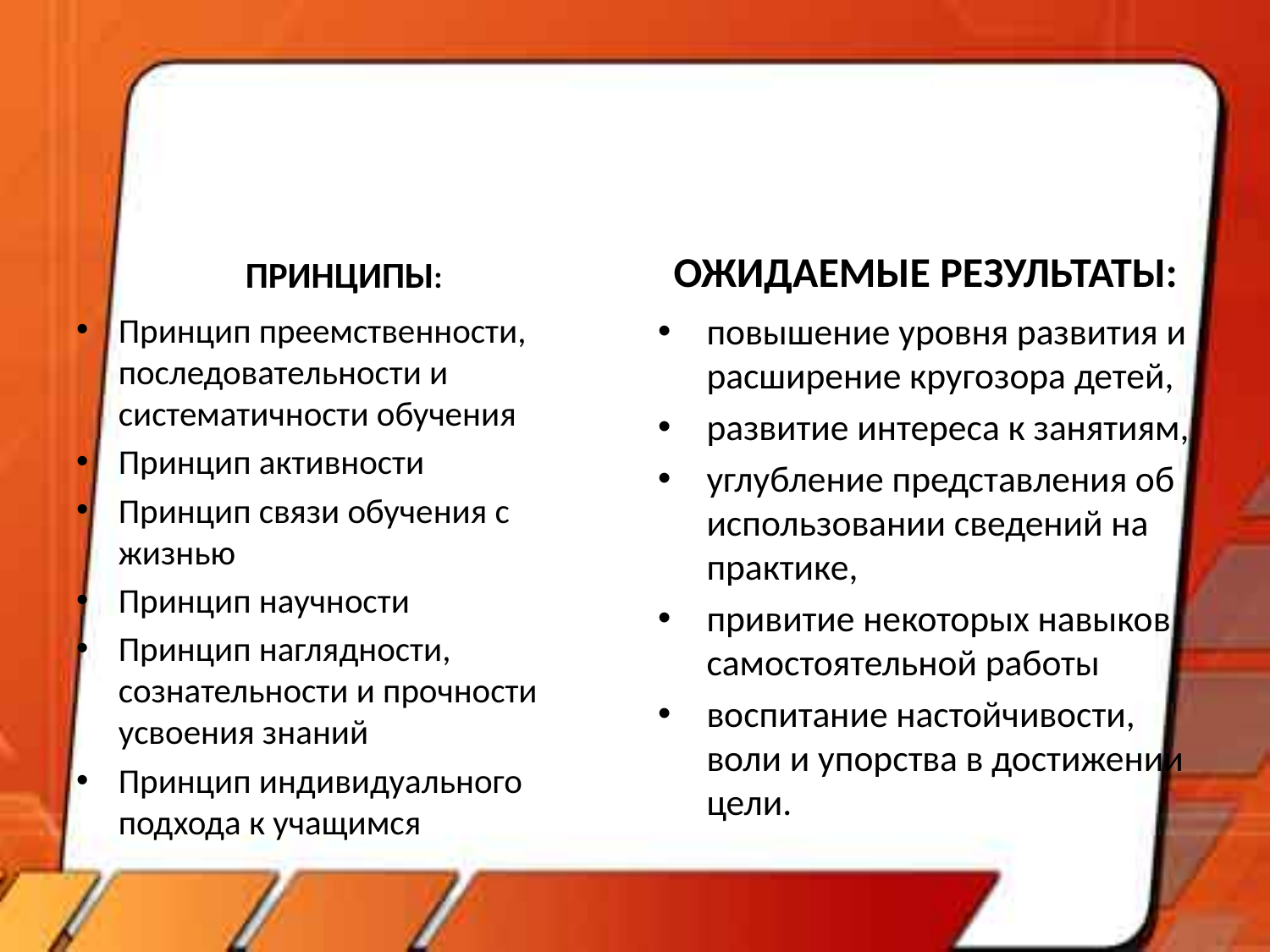

ПРИНЦИПЫ:
ОЖИДАЕМЫЕ РЕЗУЛЬТАТЫ:
Принцип преемственности, последовательности и систематичности обучения
Принцип активности
Принцип связи обучения с жизнью
Принцип научности
Принцип наглядности, сознательности и прочности усвоения знаний
Принцип индивидуального подхода к учащимся
повышение уровня развития и расширение кругозора детей,
развитие интереса к занятиям,
углубление представления об использовании сведений на практике,
привитие некоторых навыков самостоятельной работы
воспитание настойчивости, воли и упорства в достижении цели.